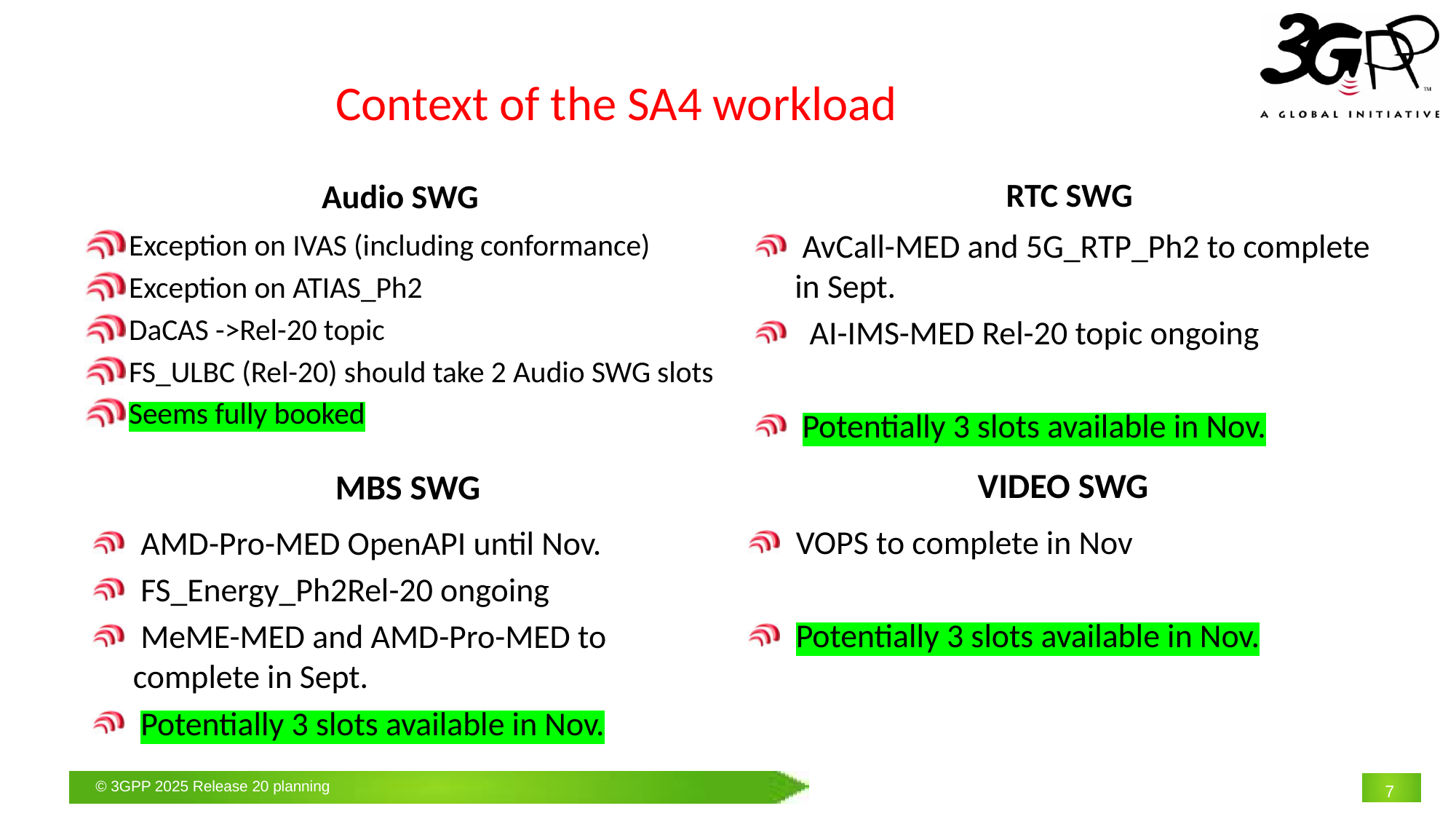

# Context of the SA4 workload
RTC SWG
Audio SWG

 AvCall-MED and 5G_RTP_Ph2 to complete in Sept.
  AI-IMS-MED Rel-20 topic ongoing

 Potentially 3 slots available in Nov.
 Exception on IVAS (including conformance)
 Exception on ATIAS_Ph2
 DaCAS ->Rel-20 topic
 FS_ULBC (Rel-20) should take 2 Audio SWG slots
 Seems fully booked
VIDEO SWG

MBS SWG

 VOPS to complete in Nov

 Potentially 3 slots available in Nov.

 AMD-Pro-MED OpenAPI until Nov.
 FS_Energy_Ph2Rel-20 ongoing
 MeME-MED and AMD-Pro-MED to complete in Sept.
 Potentially 3 slots available in Nov.

7